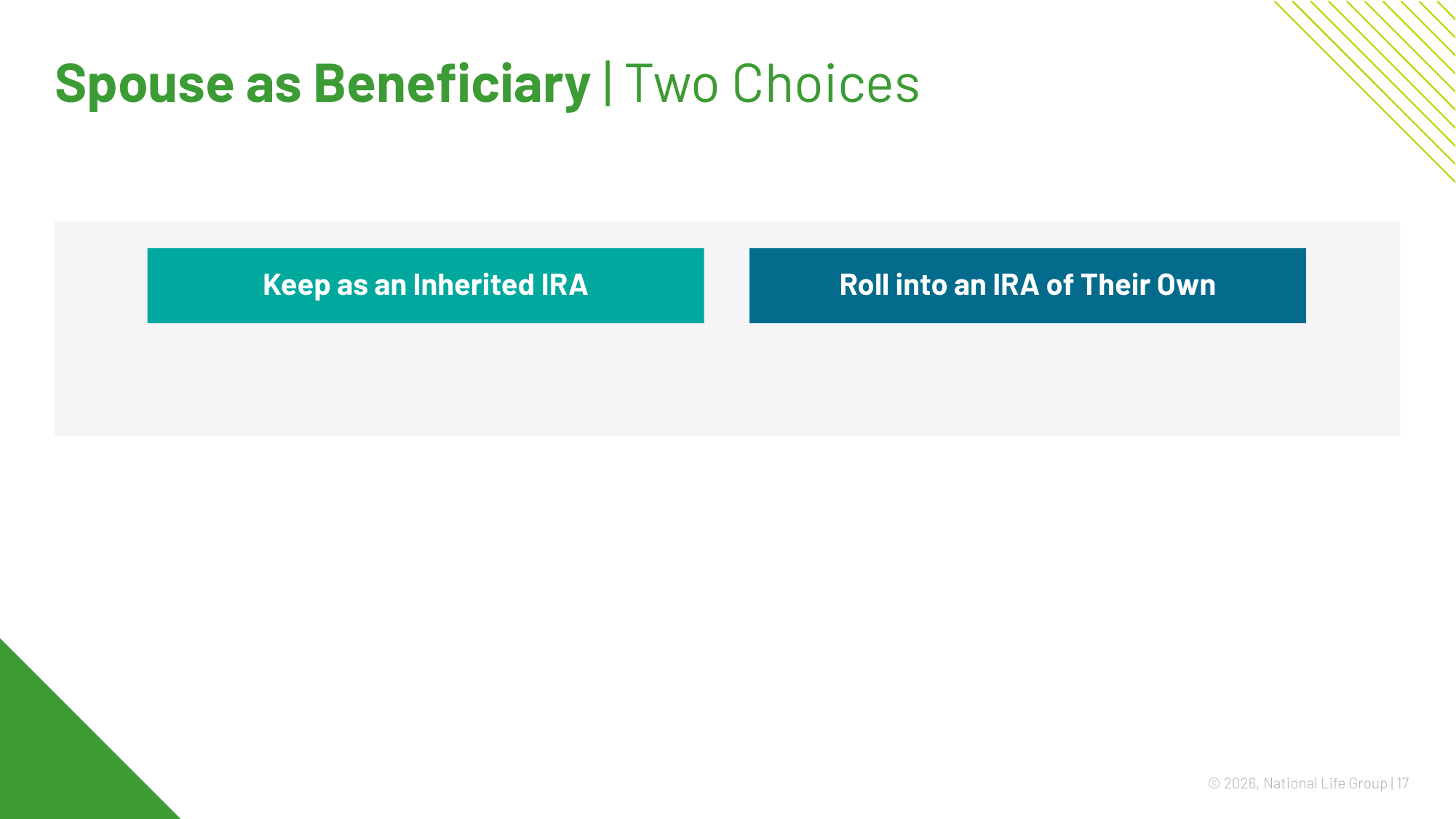

# Spouse as Beneficiary | Two Choices

Keep as an Inherited IRA
Roll into an IRA of Their Own
© 2026, National Life Group | 17